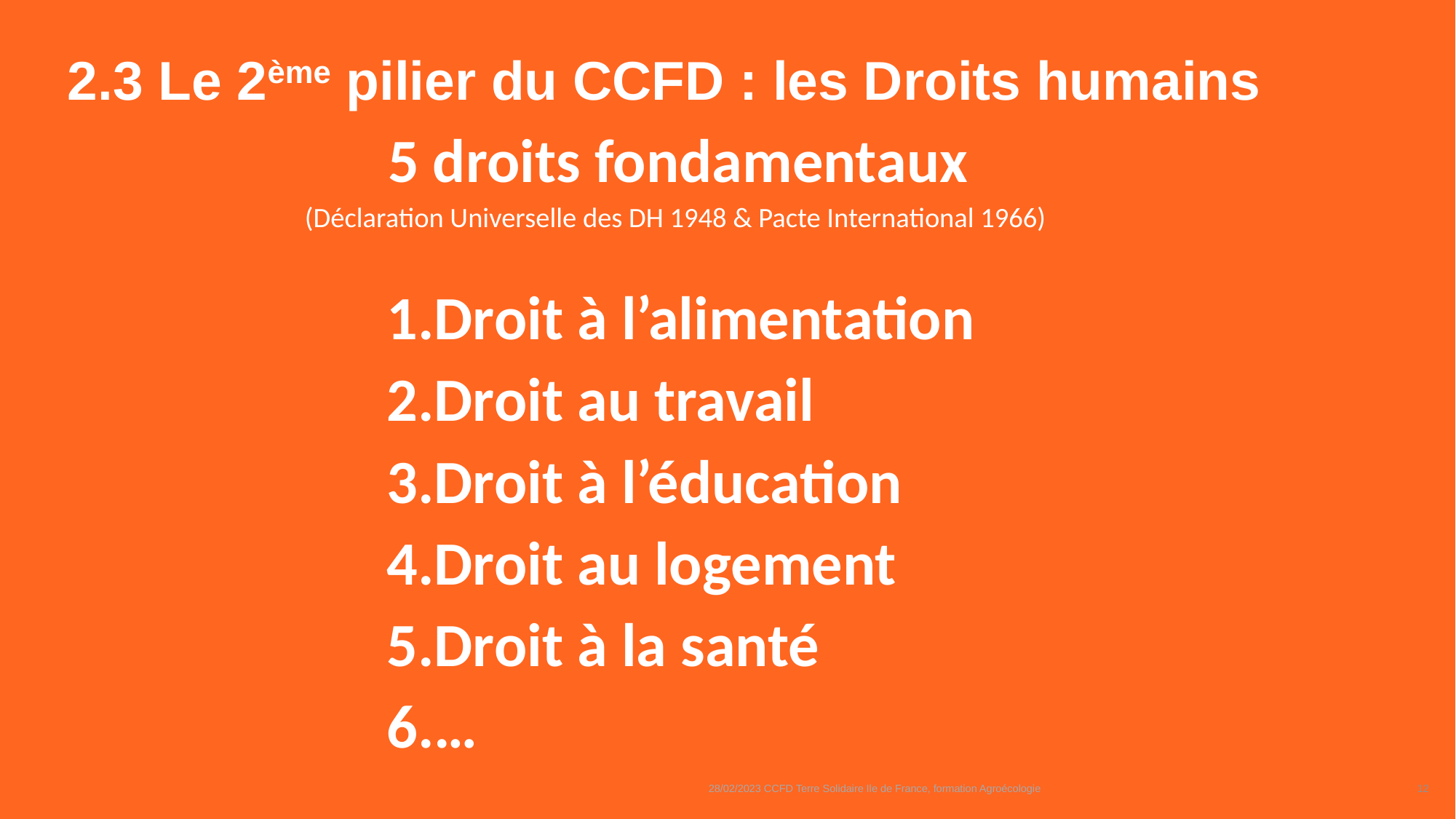

2.3 Le 2ème pilier du CCFD : les Droits humains
      5 droits fondamentaux
(Déclaration Universelle des DH 1948 & Pacte International 1966)

Droit à l’alimentation
Droit au travail
Droit à l’éducation
Droit au logement
Droit à la santé
…

28/02/2023 CCFD Terre Solidaire Ile de France, formation Agroécologie
12